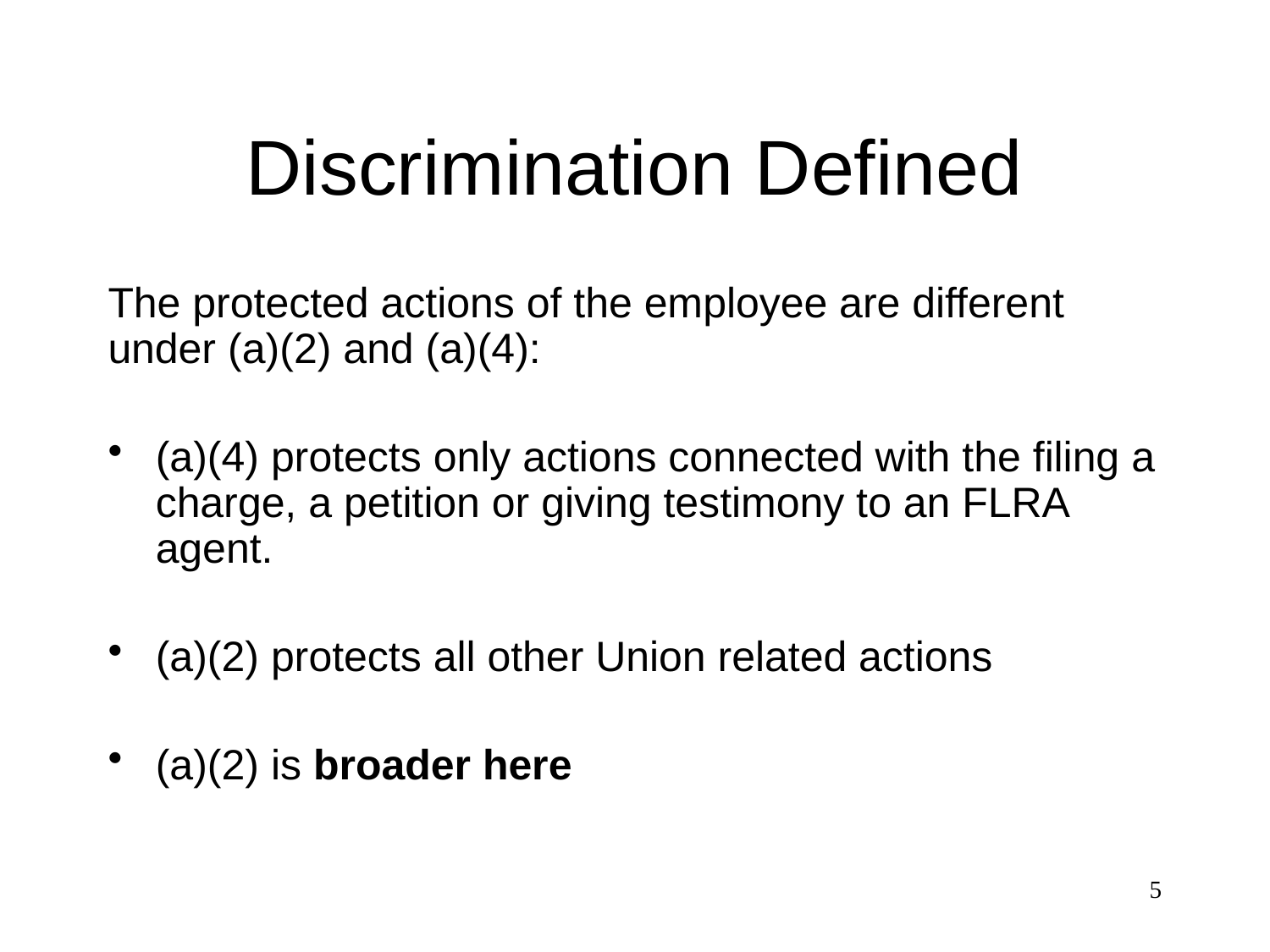

# Discrimination Defined
The protected actions of the employee are different under (a)(2) and (a)(4):

(a)(4) protects only actions connected with the filing a charge, a petition or giving testimony to an FLRA agent.

(a)(2) protects all other Union related actions

(a)(2) is broader here
5